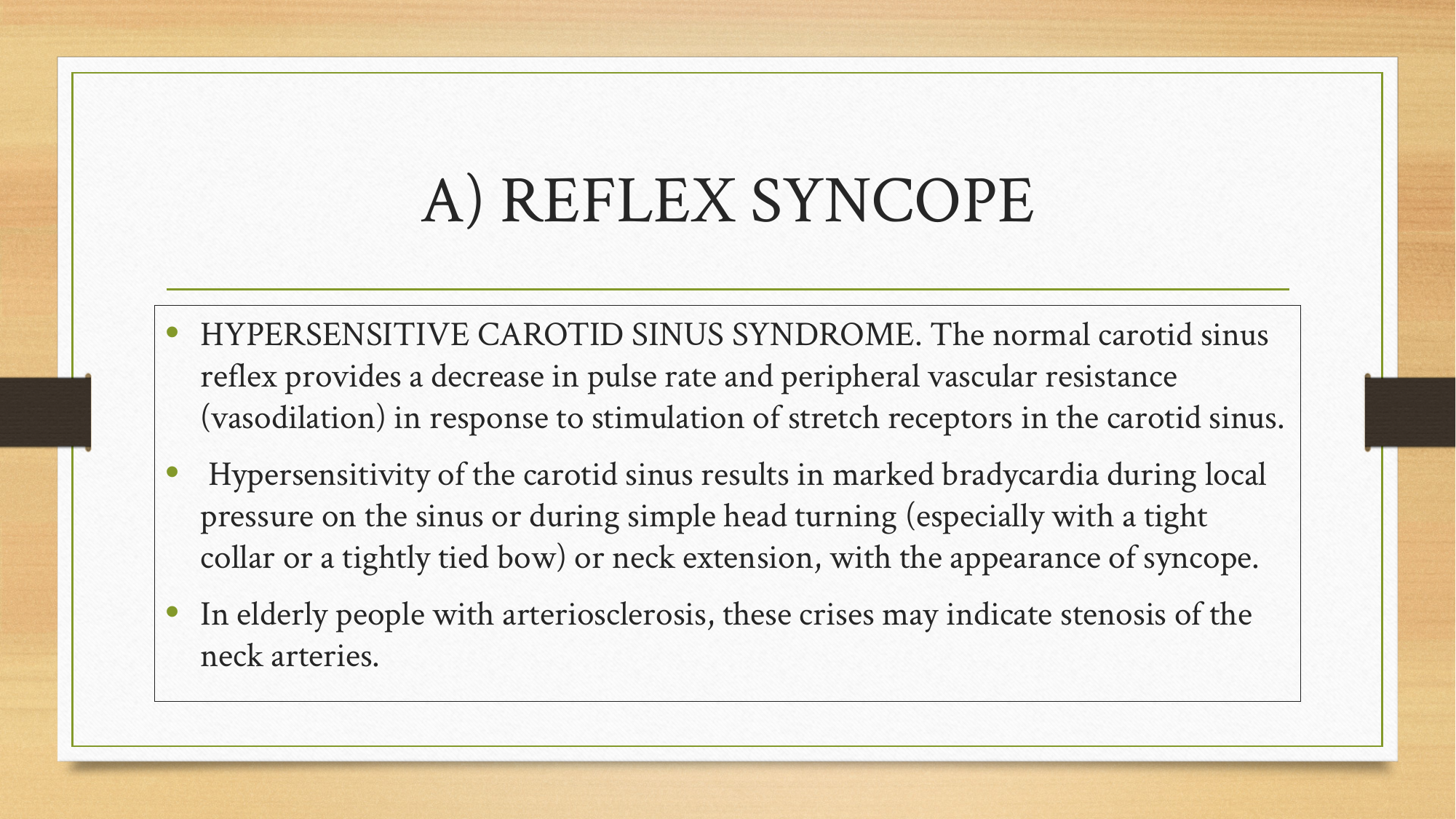

# A) REFLEX SYNCOPE
HYPERSENSITIVE CAROTID SINUS SYNDROME. The normal carotid sinus reflex provides a decrease in pulse rate and peripheral vascular resistance (vasodilation) in response to stimulation of stretch receptors in the carotid sinus.
 Hypersensitivity of the carotid sinus results in marked bradycardia during local pressure on the sinus or during simple head turning (especially with a tight collar or a tightly tied bow) or neck extension, with the appearance of syncope.
In elderly people with arteriosclerosis, these crises may indicate stenosis of the neck arteries.